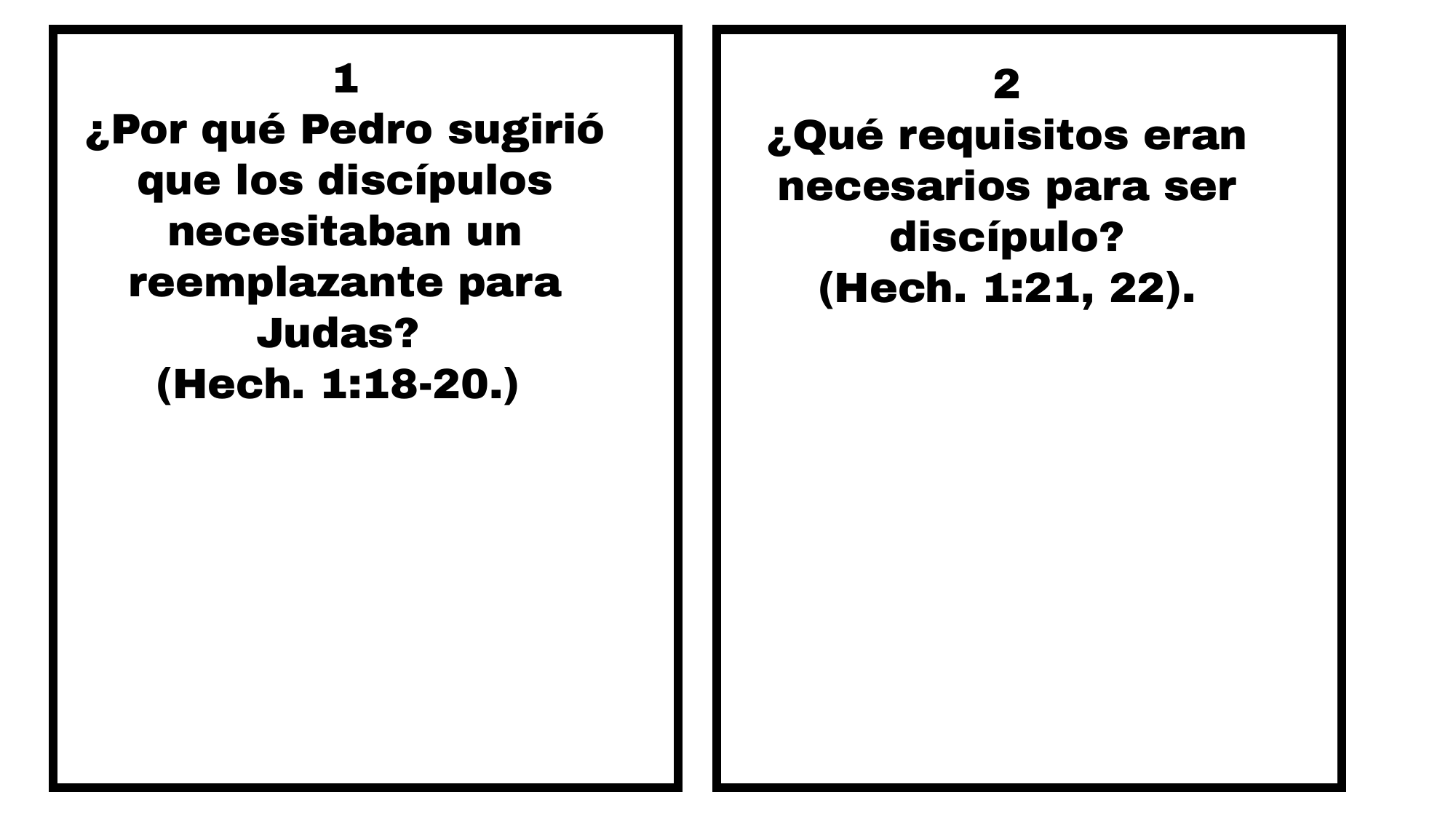

2
¿Qué requisitos eran necesarios para ser discípulo?
 (Hech. 1:21, 22).

1
¿Por qué Pedro sugirió que los discípulos necesitaban un reemplazante para Judas?
(Hech. 1:18-20.)